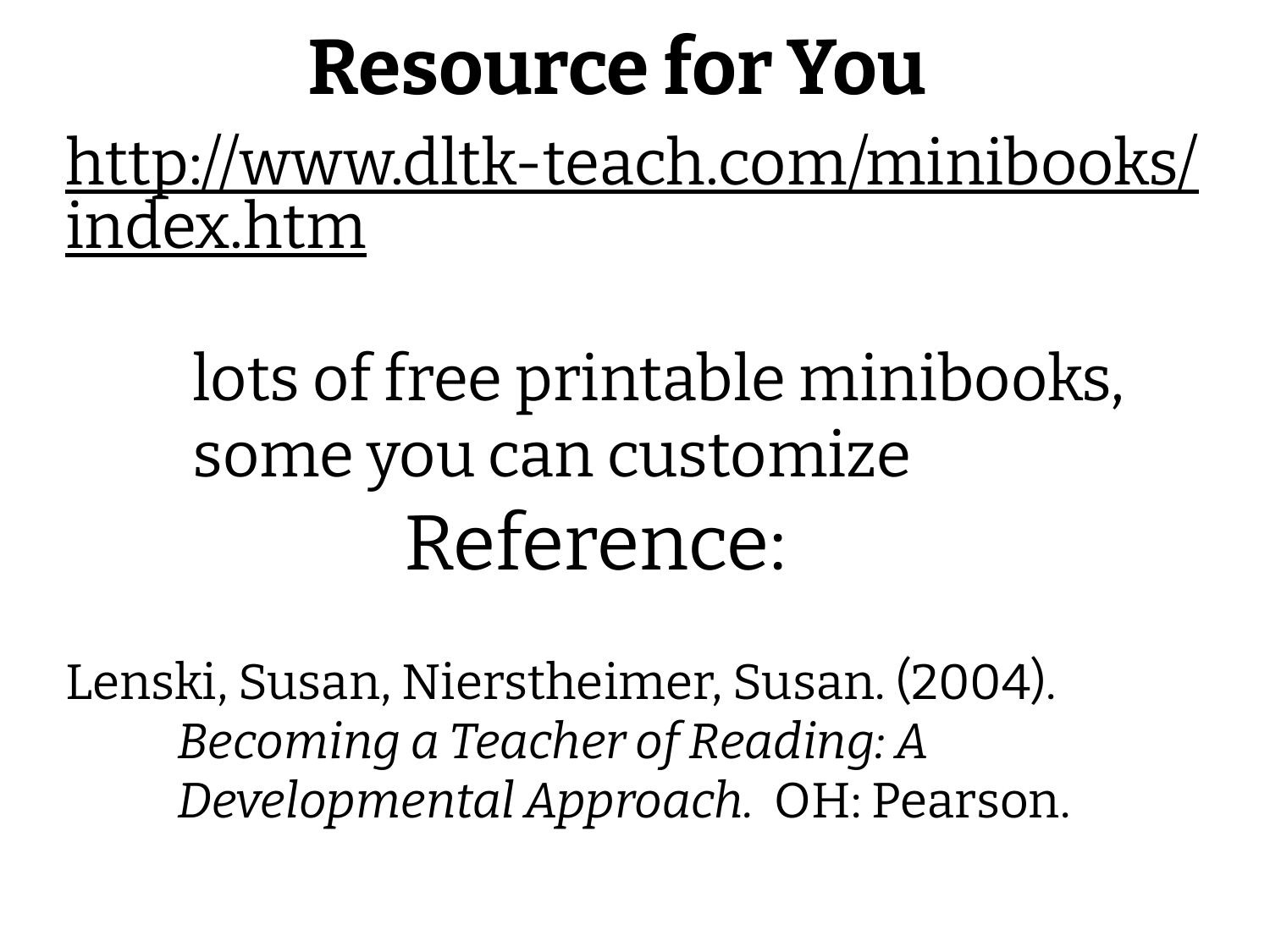

# http://www.dltk-teach.com/minibooks/index.htm lots of free printable minibooks, 	some you can customize
Resource for You
Reference:
Lenski, Susan, Nierstheimer, Susan. (2004).
	Becoming a Teacher of Reading: A
	Developmental Approach.  OH: Pearson.